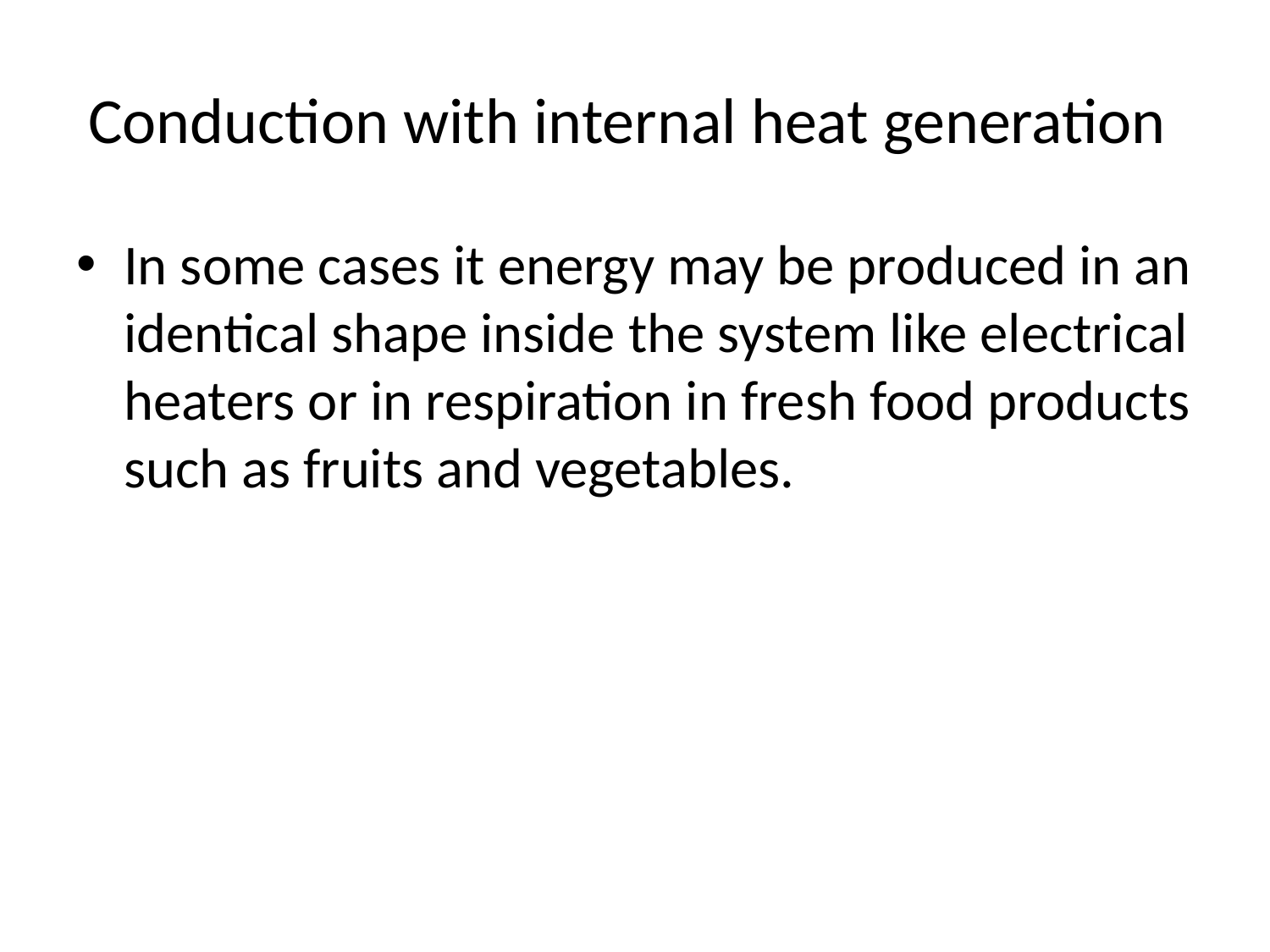

# Conduction with internal heat generation
In some cases it energy may be produced in an identical shape inside the system like electrical heaters or in respiration in fresh food products such as fruits and vegetables.